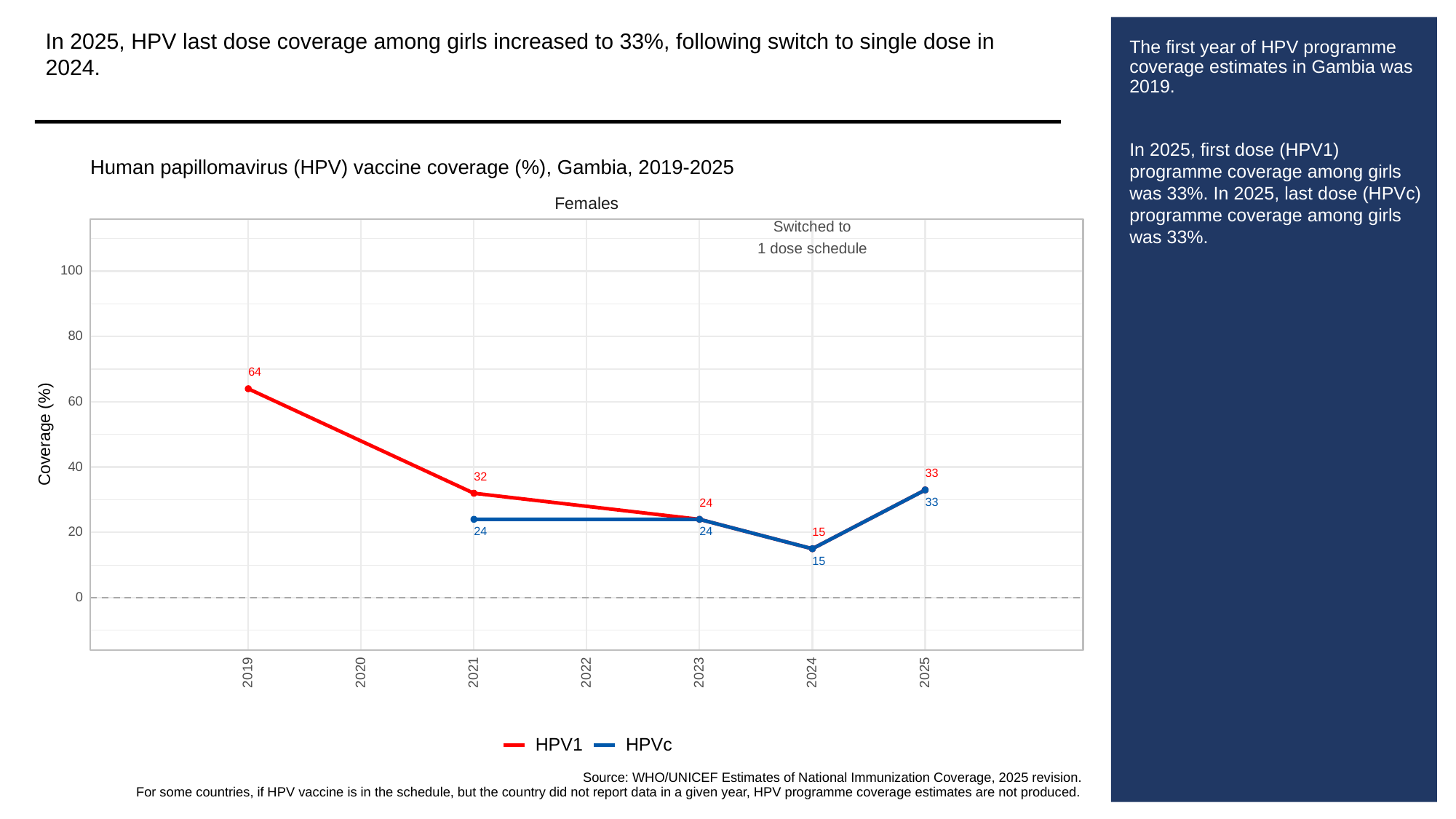

In 2025, HPV last dose coverage among girls increased to 33%, following switch to single dose in 2024.
# The first year of HPV programme coverage estimates in Gambia was 2019.

In 2025, first dose (HPV1) programme coverage among girls was 33%. In 2025, last dose (HPVc) programme coverage among girls was 33%.

Human papillomavirus (HPV) vaccine coverage (%), Gambia, 2019-2025
Females

Switched to

1 dose schedule
100

80

64

60

Coverage (%)

40

33
32

33
24

20
24
24
15

15

0

2023
2019
2020
2021
2022
2024
2025
HPVc
HPV1

Source: WHO/UNICEF Estimates of National Immunization Coverage, 2025 revision.
For some countries, if HPV vaccine is in the schedule, but the country did not report data in a given year, HPV programme coverage estimates are not produced.